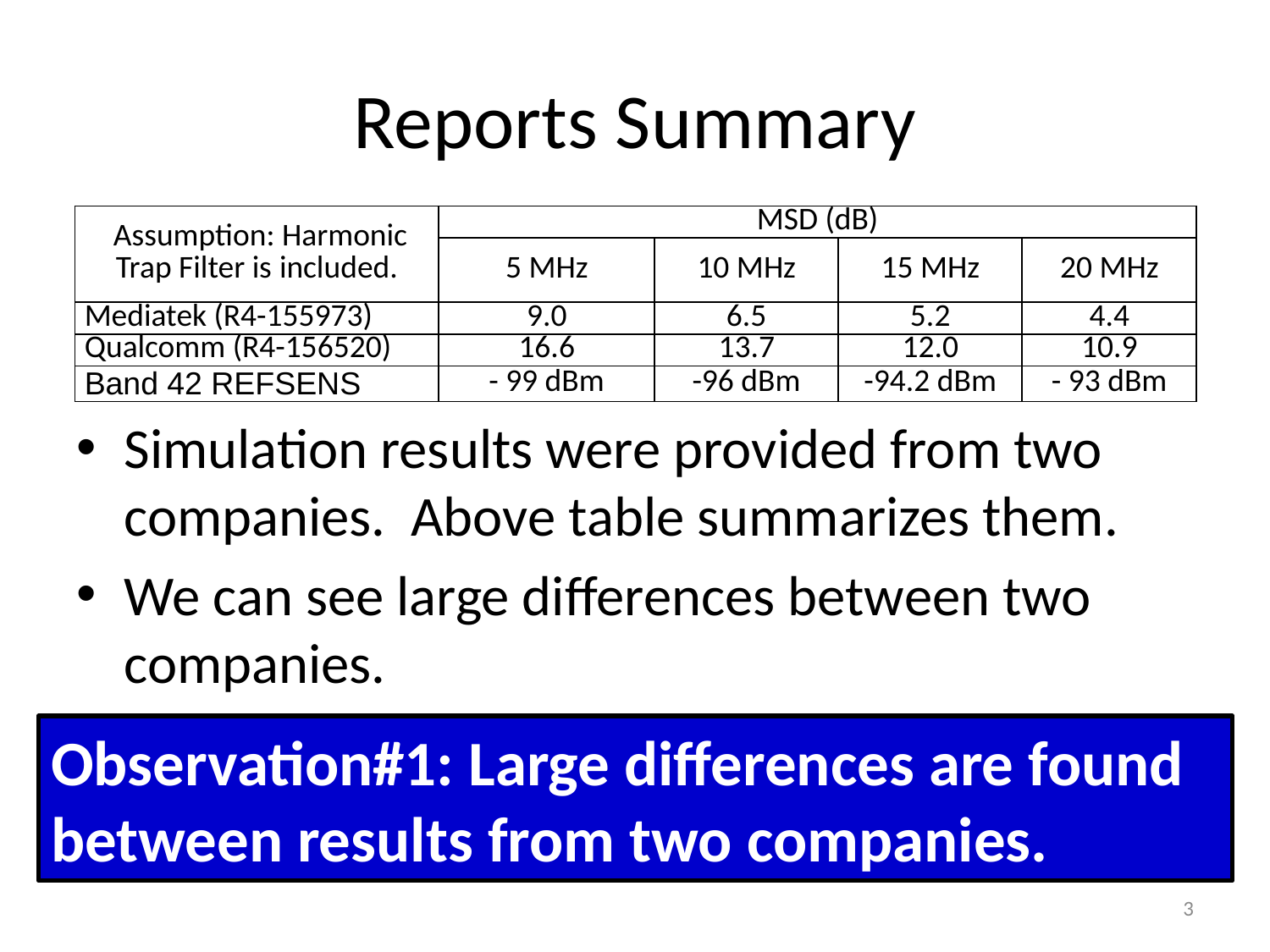

# Reports Summary
| Assumption: Harmonic Trap Filter is included. | MSD (dB) |  |  |  |
| --- | --- | --- | --- | --- |
|  | 5 MHz | 10 MHz | 15 MHz | 20 MHz |
| Mediatek (R4-155973) | 9.0 | 6.5 | 5.2 | 4.4 |
| Qualcomm (R4-156520) | 16.6 | 13.7 | 12.0 | 10.9 |
| Band 42 REFSENS | - 99 dBm | -96 dBm | -94.2 dBm | - 93 dBm |
Simulation results were provided from two companies.  Above table summarizes them.
We can see large differences between two companies.
Observation#1: Large differences are found between results from two companies.
3